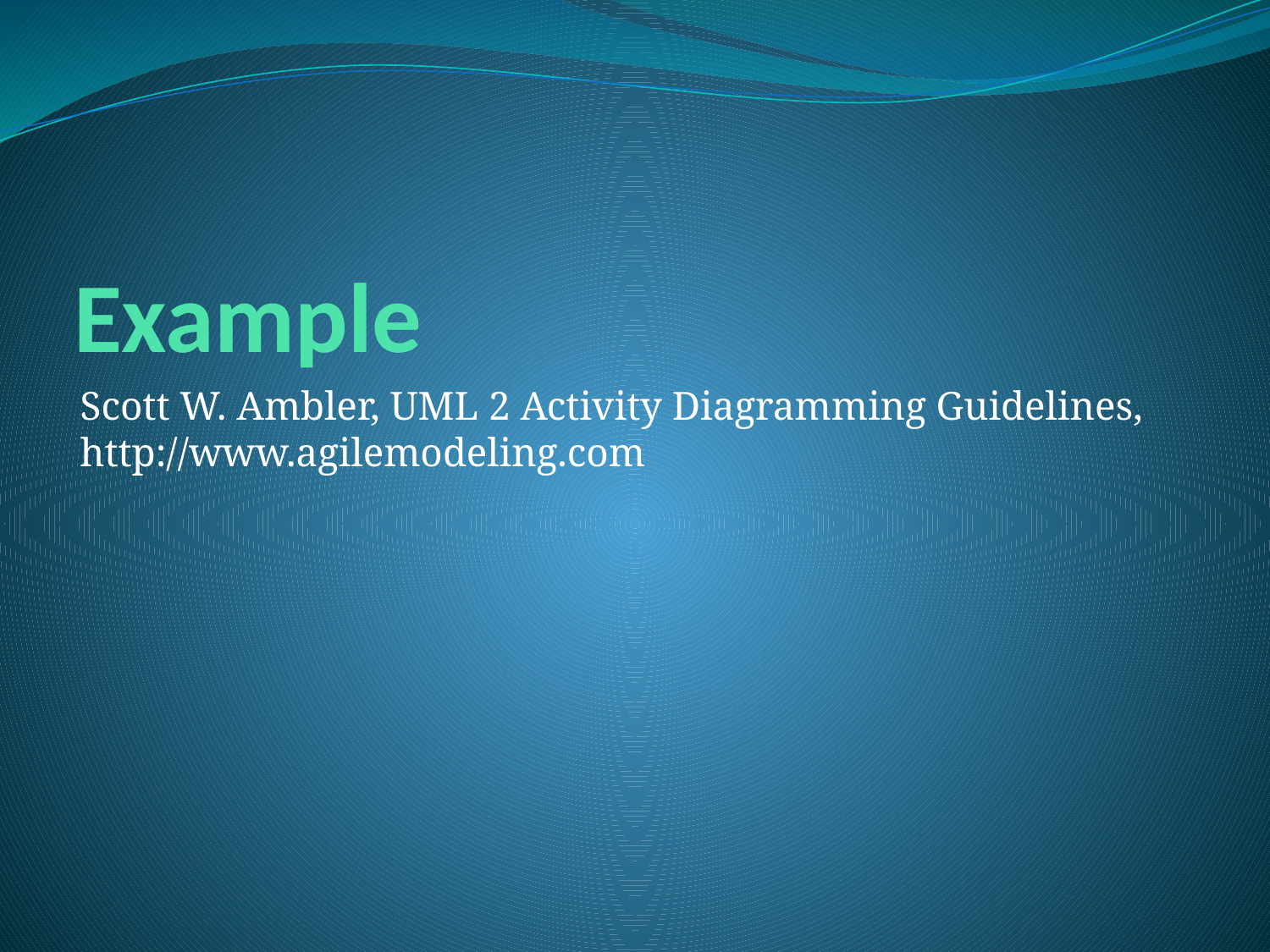

# Example
Scott W. Ambler, UML 2 Activity Diagramming Guidelines, http://www.agilemodeling.com